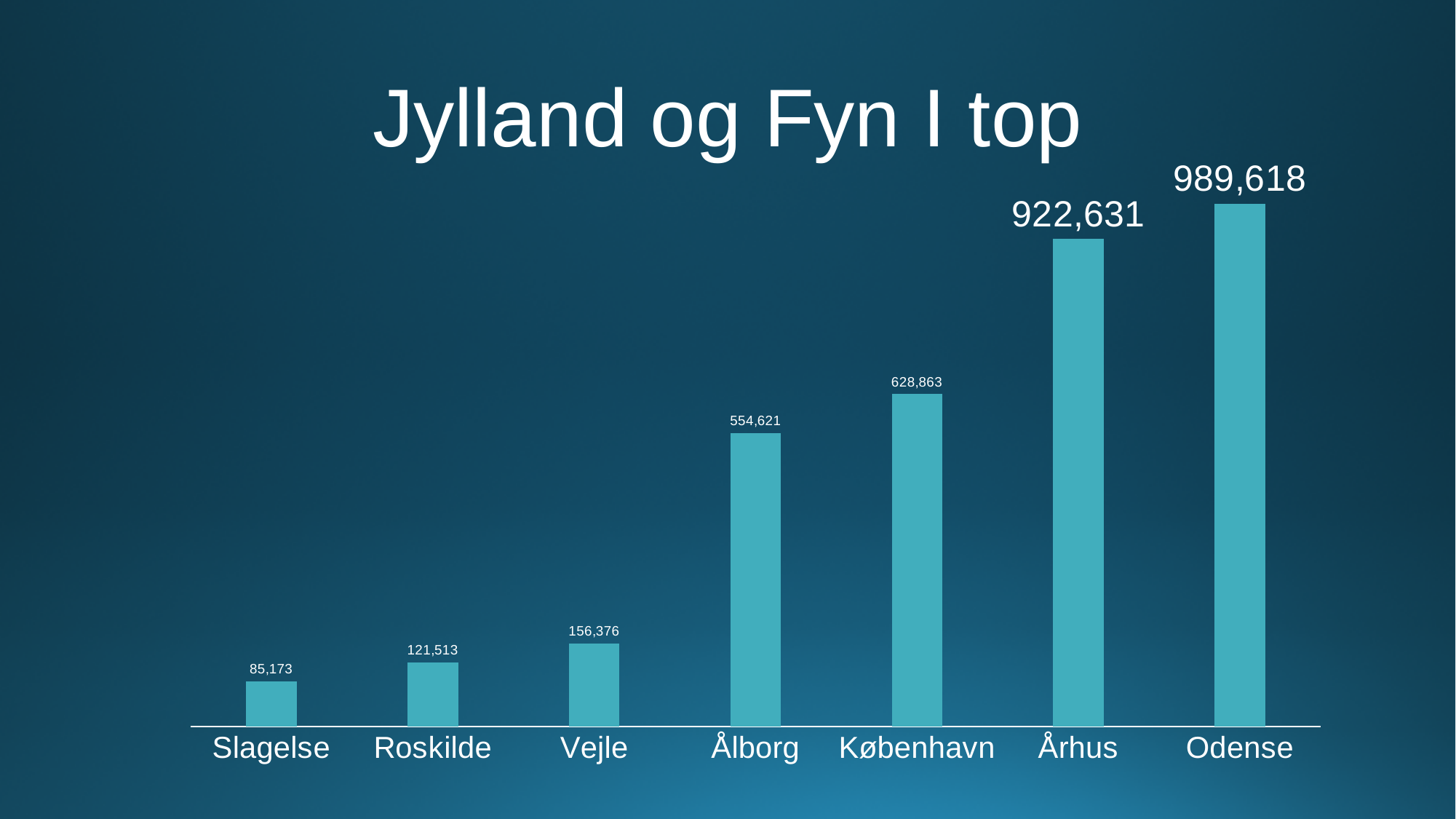

### Chart: Jylland og Fyn I top

| Category | Total |
|---|---|
| Slagelse | 85173.0 |
| Roskilde | 121513.0 |
| Vejle | 156376.0 |
| Ålborg | 554621.0 |
| København | 628863.0 |
| Århus | 922631.0 |
| Odense | 989618.0 |